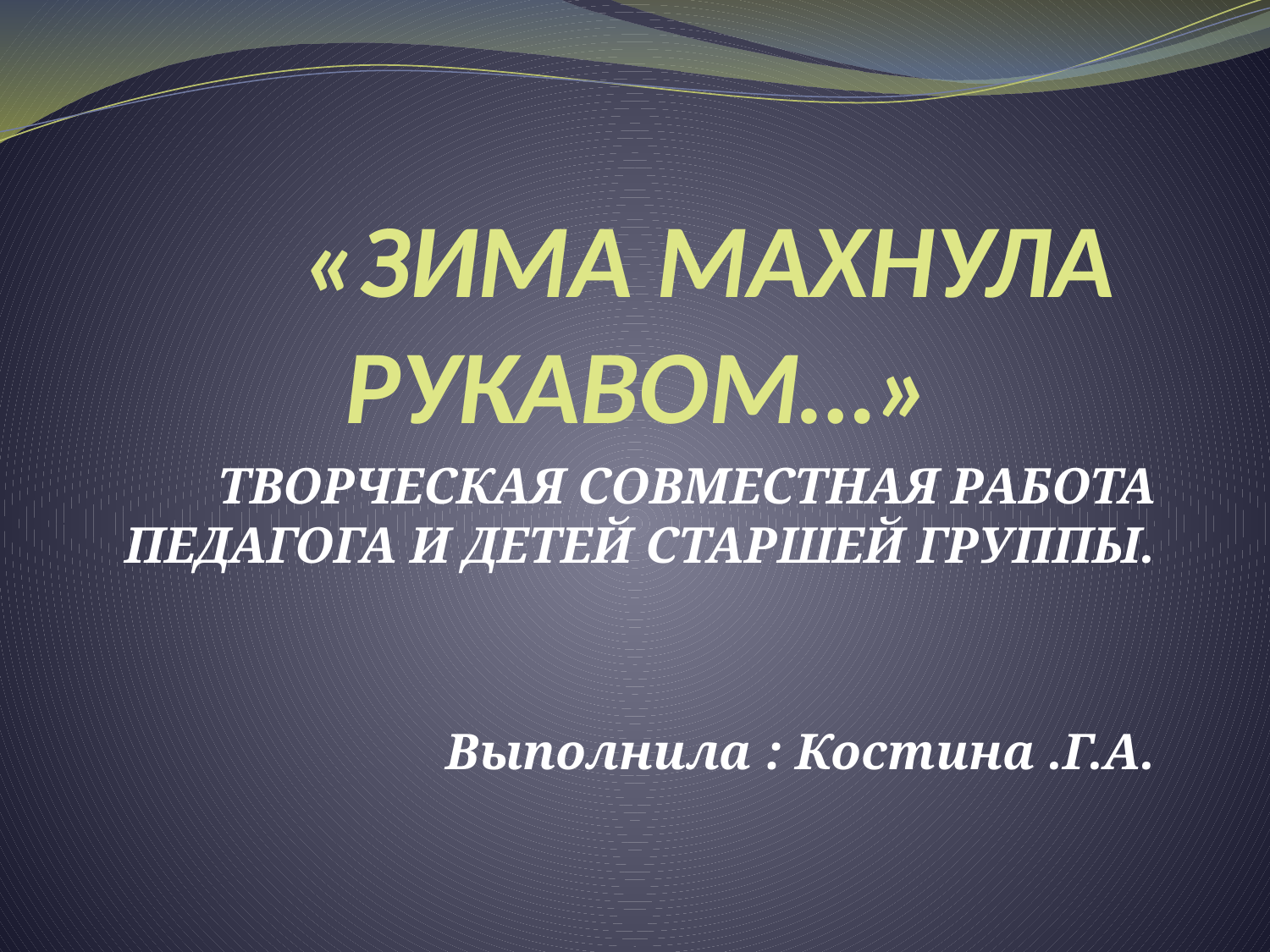

# «ЗИМА МАХНУЛА РУКАВОМ…»
ТВОРЧЕСКАЯ СОВМЕСТНАЯ РАБОТА ПЕДАГОГА И ДЕТЕЙ СТАРШЕЙ ГРУППЫ.

Выполнила : Костина .Г.А.